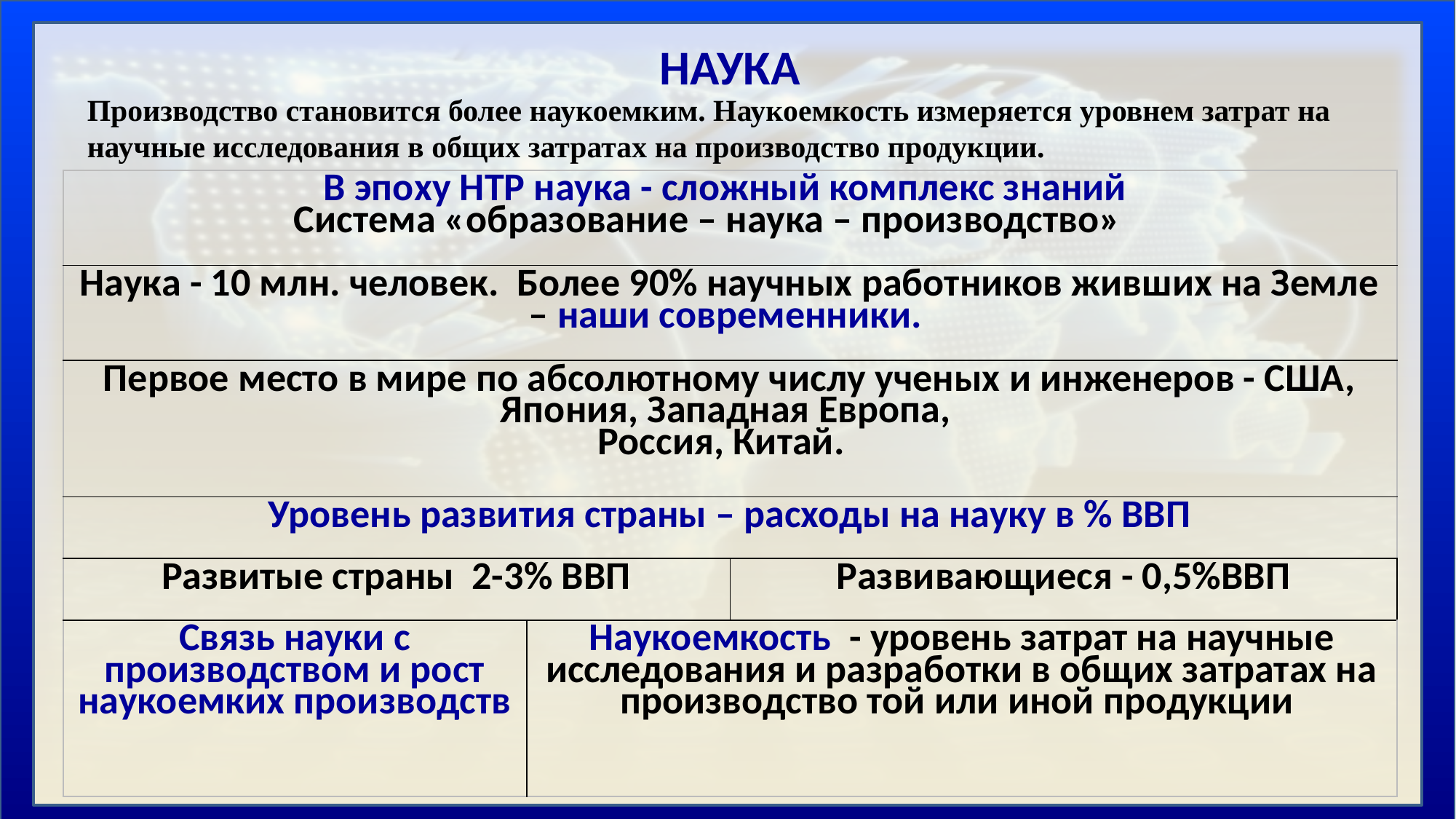

НАУКА
Производство становится более наукоемким. Наукоемкость измеряется уровнем затрат на научные исследования в общих затратах на производство продукции.
| В эпоху НТР наука - сложный комплекс знаний Система «образование – наука – производство» |  |  |
| --- | --- | --- |
| Наука - 10 млн. человек. Более 90% научных работников живших на Земле – наши современники. |  |  |
| Первое место в мире по абсолютному числу ученых и инженеров - США, Япония, Западная Европа, Россия, Китай. |  |  |
| Уровень развития страны – расходы на науку в % ВВП |  |  |
| Развитые страны 2-3% ВВП |  | Развивающиеся - 0,5%ВВП |
| Связь науки с производством и рост наукоемких производств | Наукоемкость - уровень затрат на научные исследования и разработки в общих затратах на производство той или иной продукции |  |